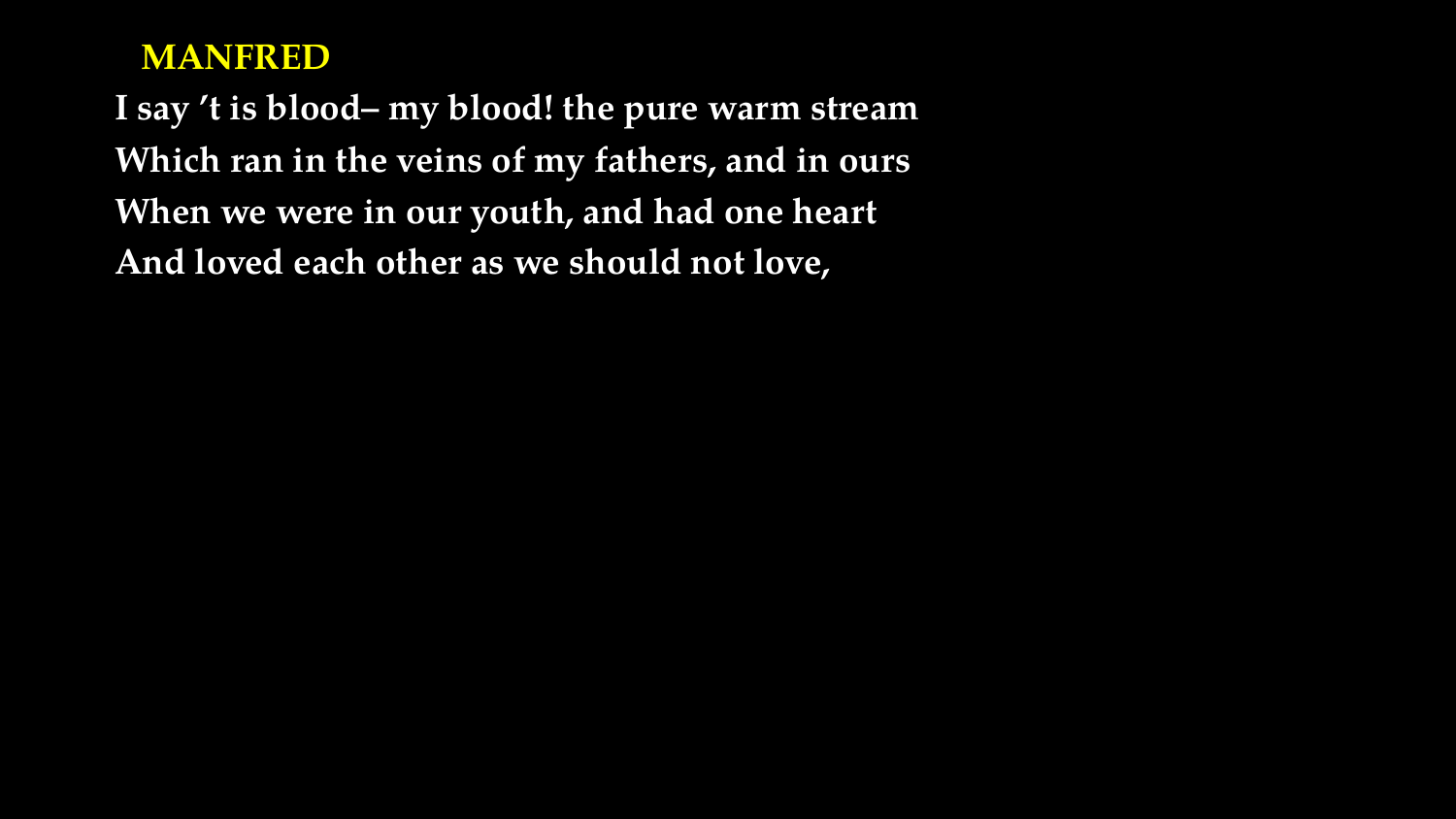

# Manfred I say ’t is blood– my blood! the pure warm stream Which ran in the veins of my fathers, and in ours When we were in our youth, and had one heart And loved each other as we should not love,